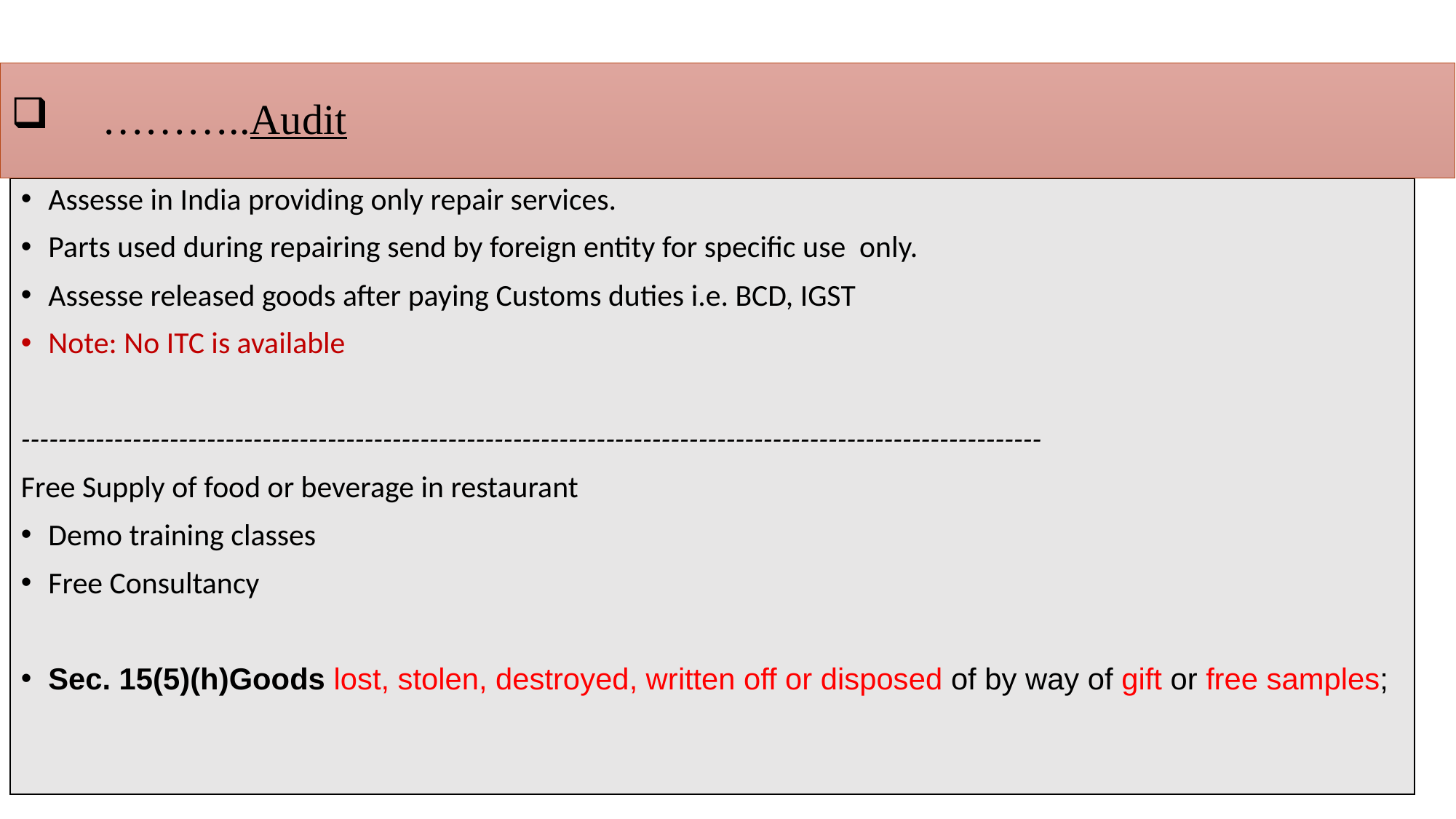

# ………..Audit
Assesse in India providing only repair services.
Parts used during repairing send by foreign entity for specific use  only.
Assesse released goods after paying Customs duties i.e. BCD, IGST
Note: No ITC is available

--------------------------------------------------------------------------------------------------------------
Free Supply of food or beverage in restaurant
Demo training classes
Free Consultancy

Sec. 15(5)(h)Goods lost, stolen, destroyed, written off or disposed of by way of gift or free samples;